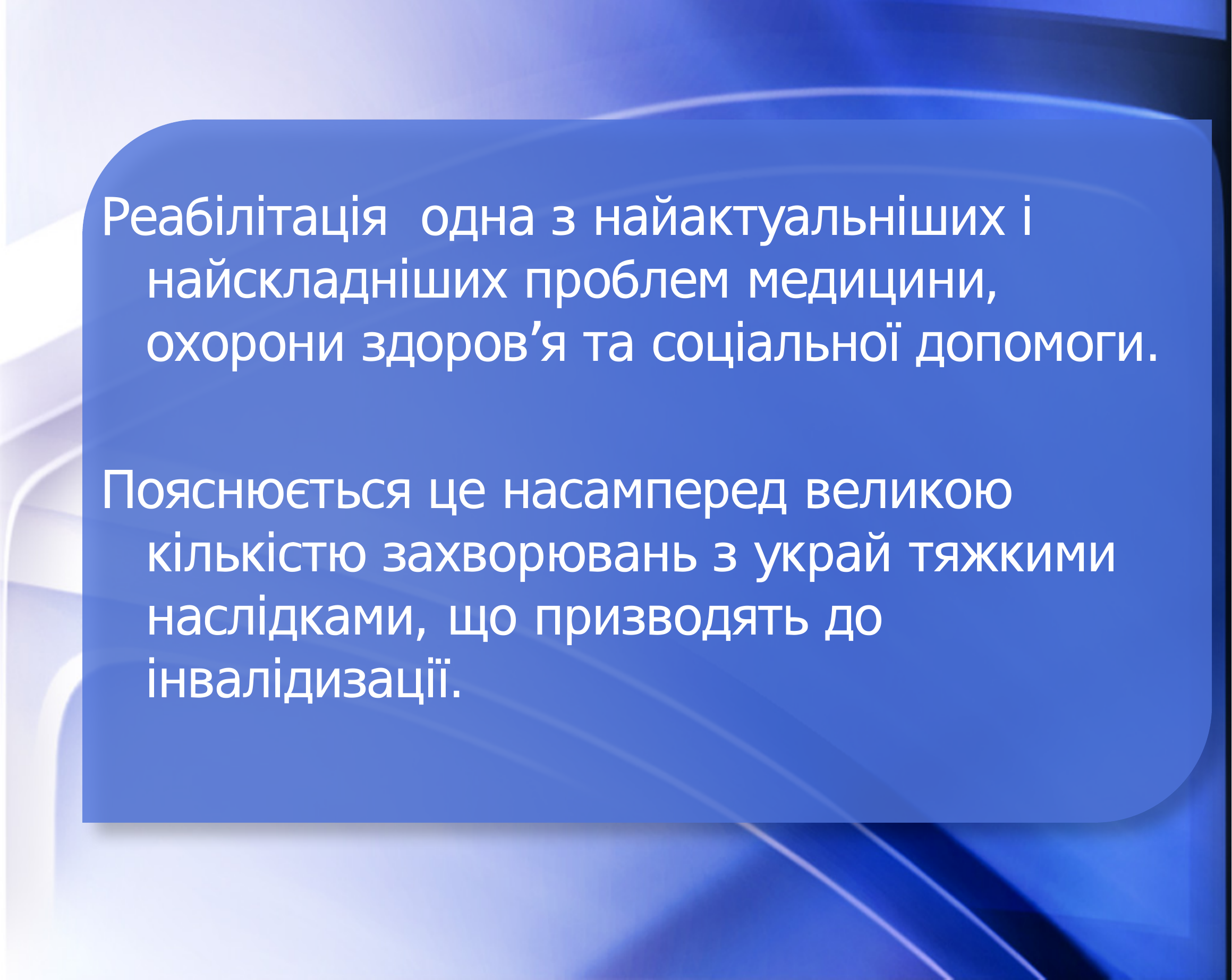

Реабiлiтацiя  одна з найактуальнiших i найскладнiших проблем медицини, охорони здоров’я та соцiальної допомоги.

Пояснюється це насамперед великою кiлькiстю захворювань з украй тяжкими наслiдками, що призводять до iнвалiдизацiї.